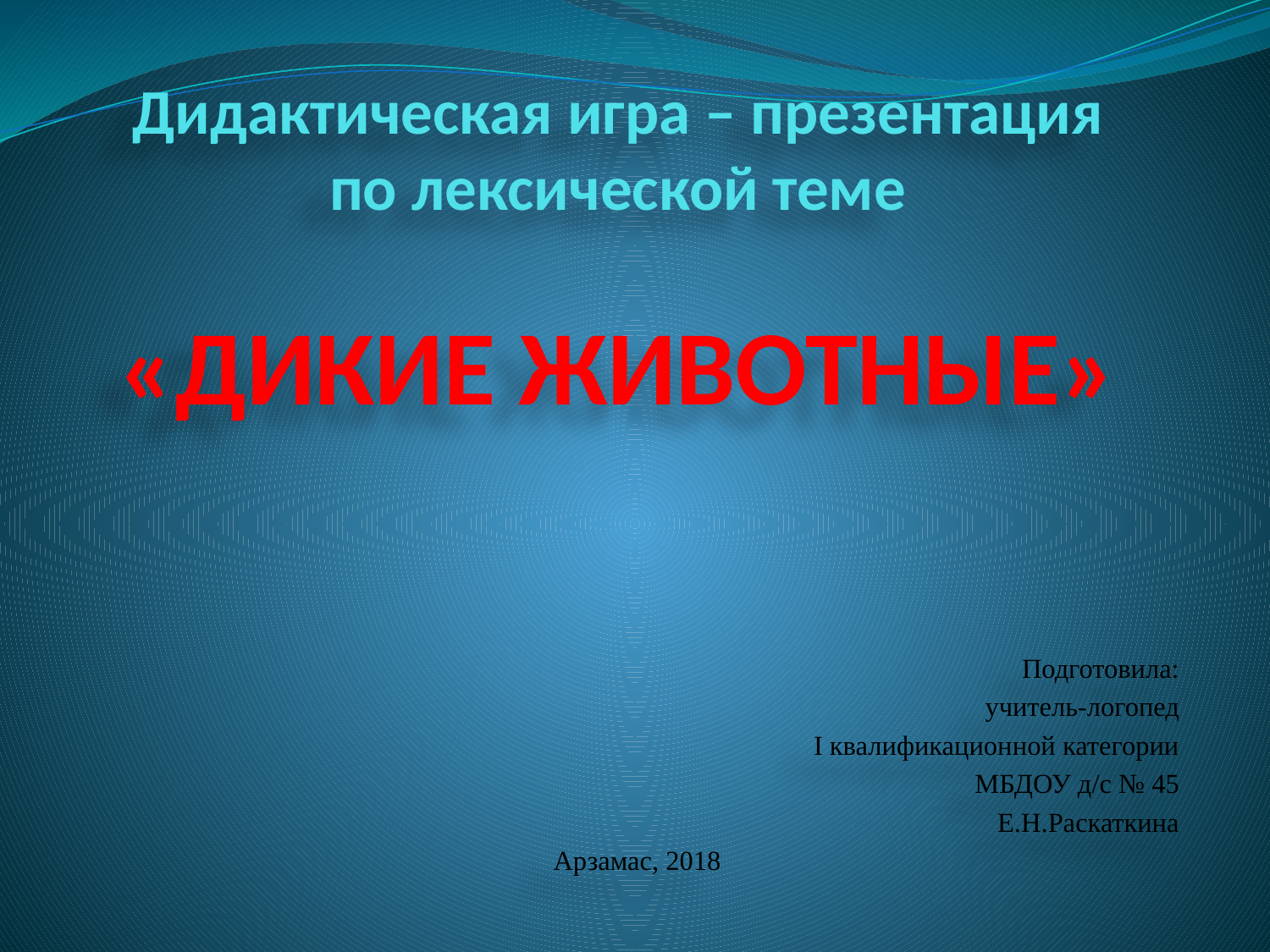

# Дидактическая игра – презентация по лексической теме «ДИКИЕ ЖИВОТНЫЕ»

Подготовила:
учитель-логопед
I квалификационной категории
МБДОУ д/с № 45
Е.Н.Раскаткина
Арзамас, 2018